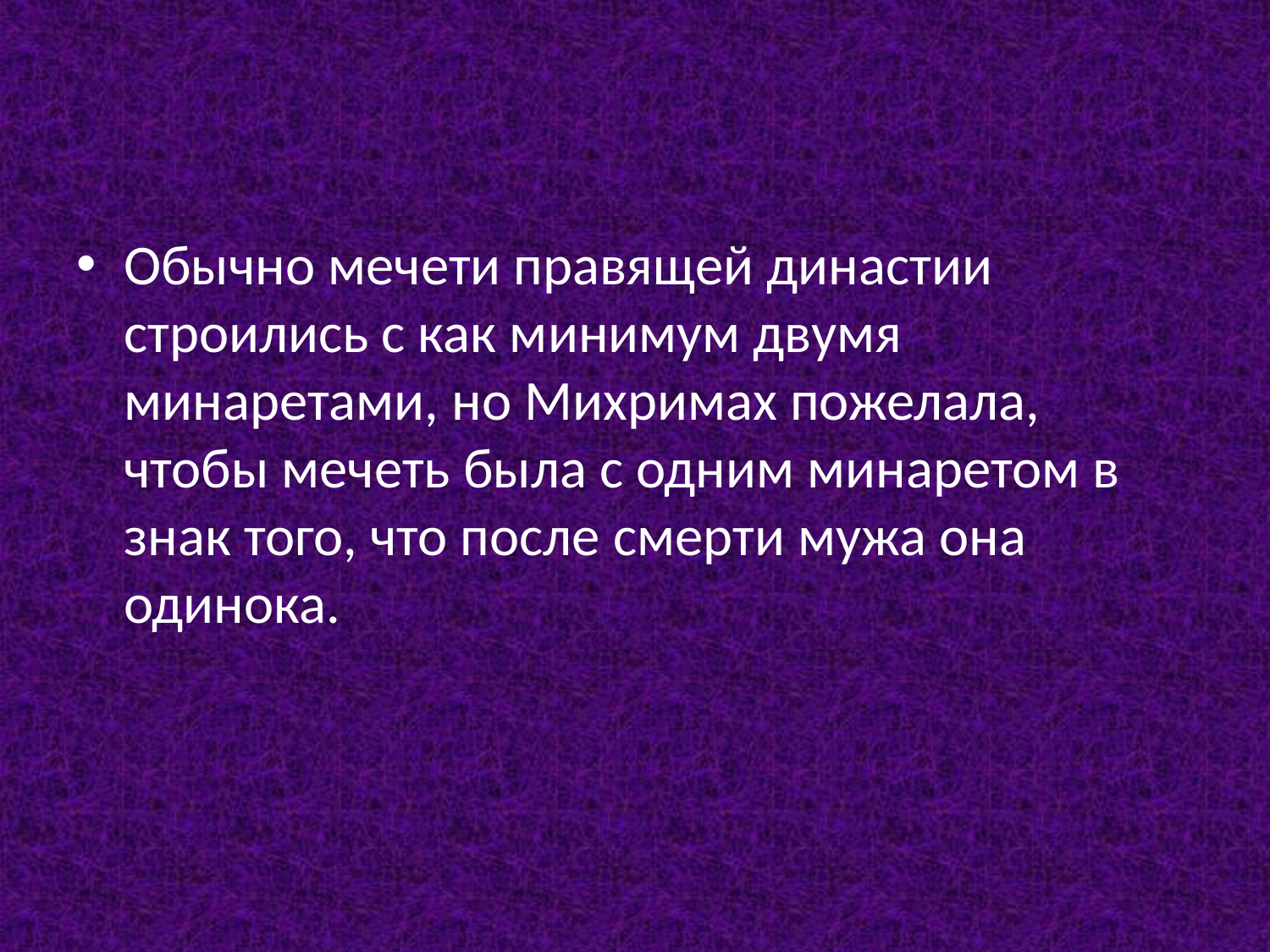

#
Обычно мечети правящей династии строились с как минимум двумя минаретами, но Михримах пожелала, чтобы мечеть была с одним минаретом в знак того, что после смерти мужа она одинока.